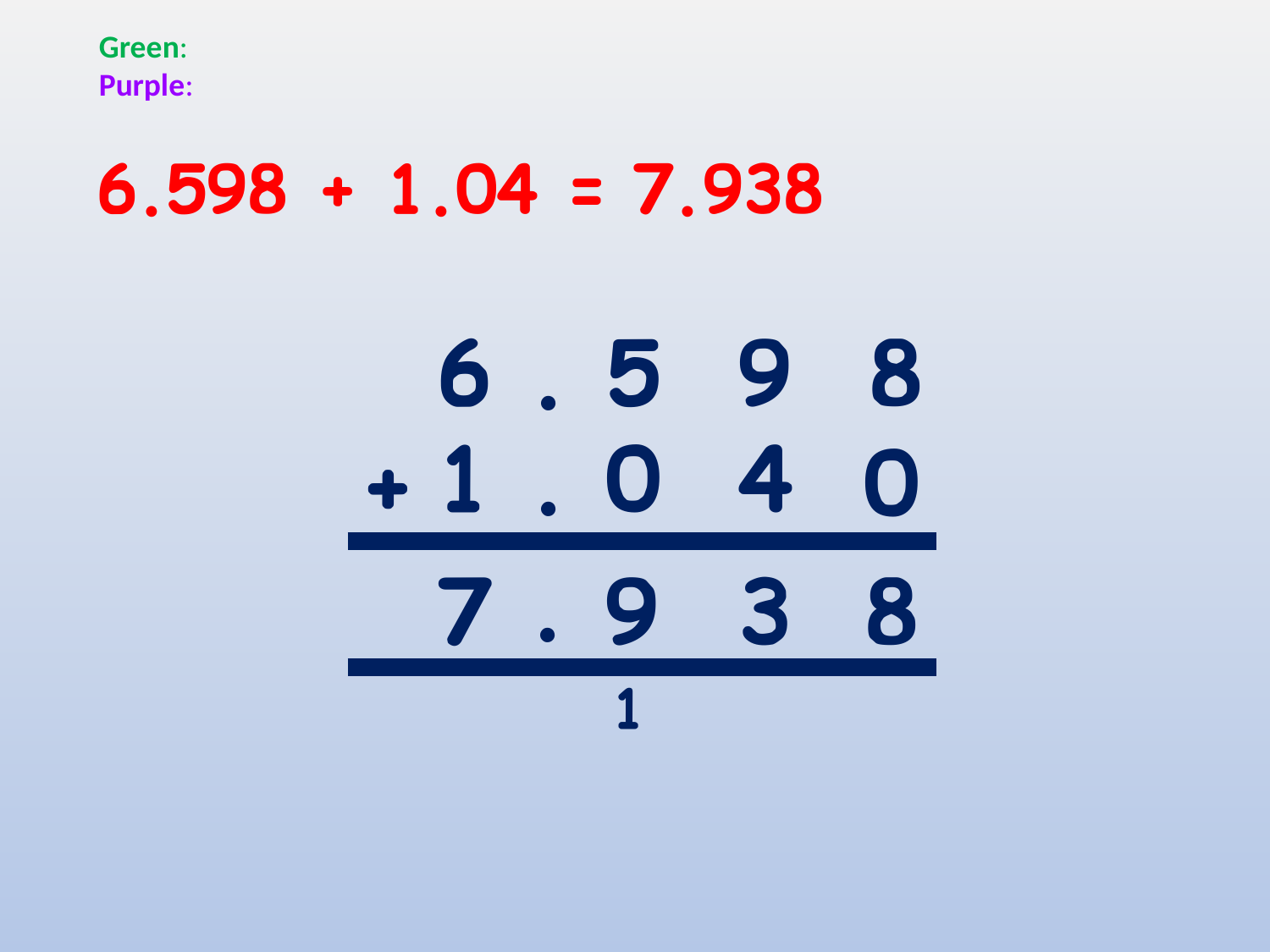

Green:
Purple:

6.598 + 1.04 =
7.938
6 . 5  9  8
1 . 0  4
0
+
.
7
9
3
8
1